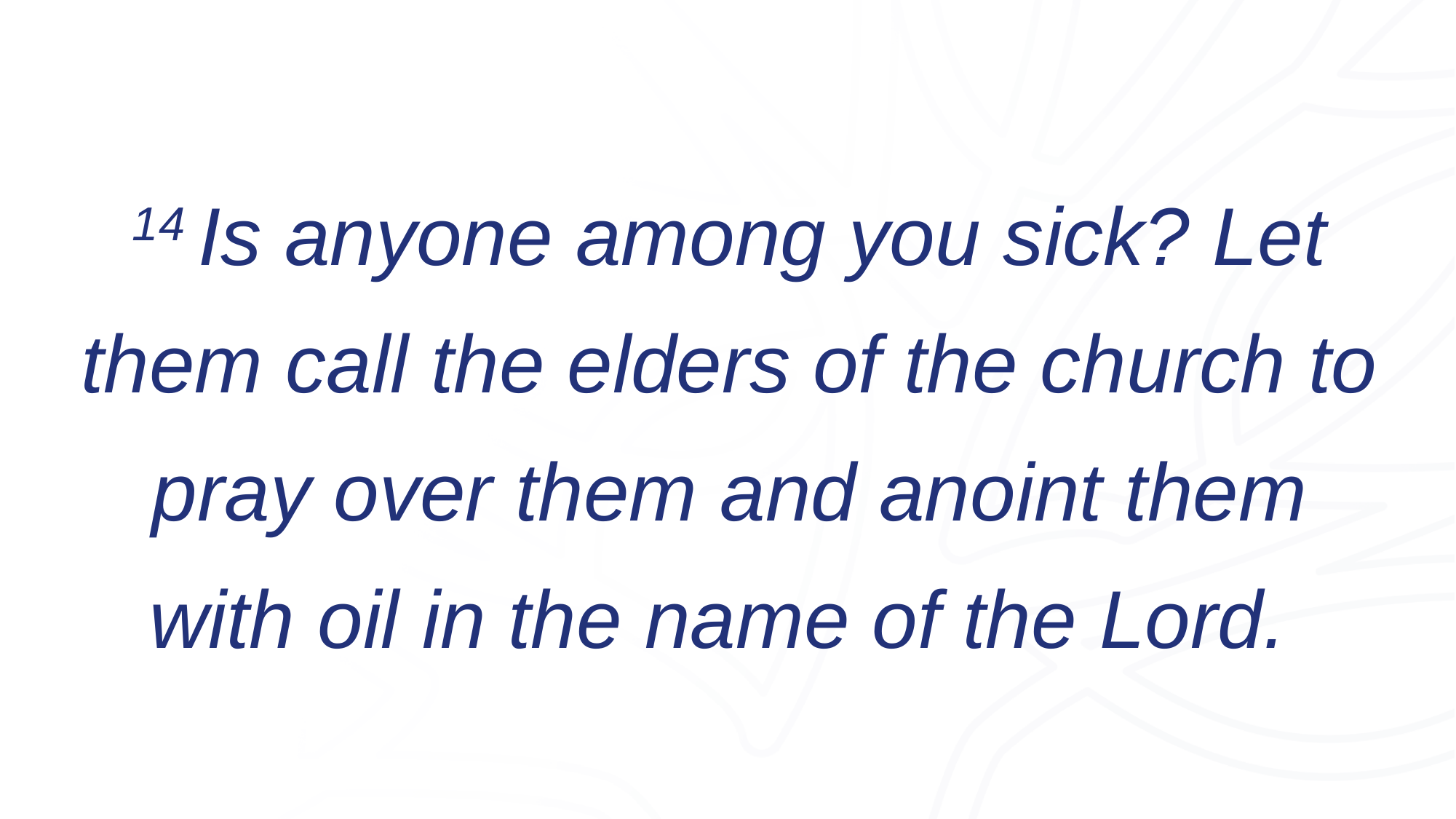

# 14 Is anyone among you sick? Let them call the elders of the church to pray over them and anoint them with oil in the name of the Lord.